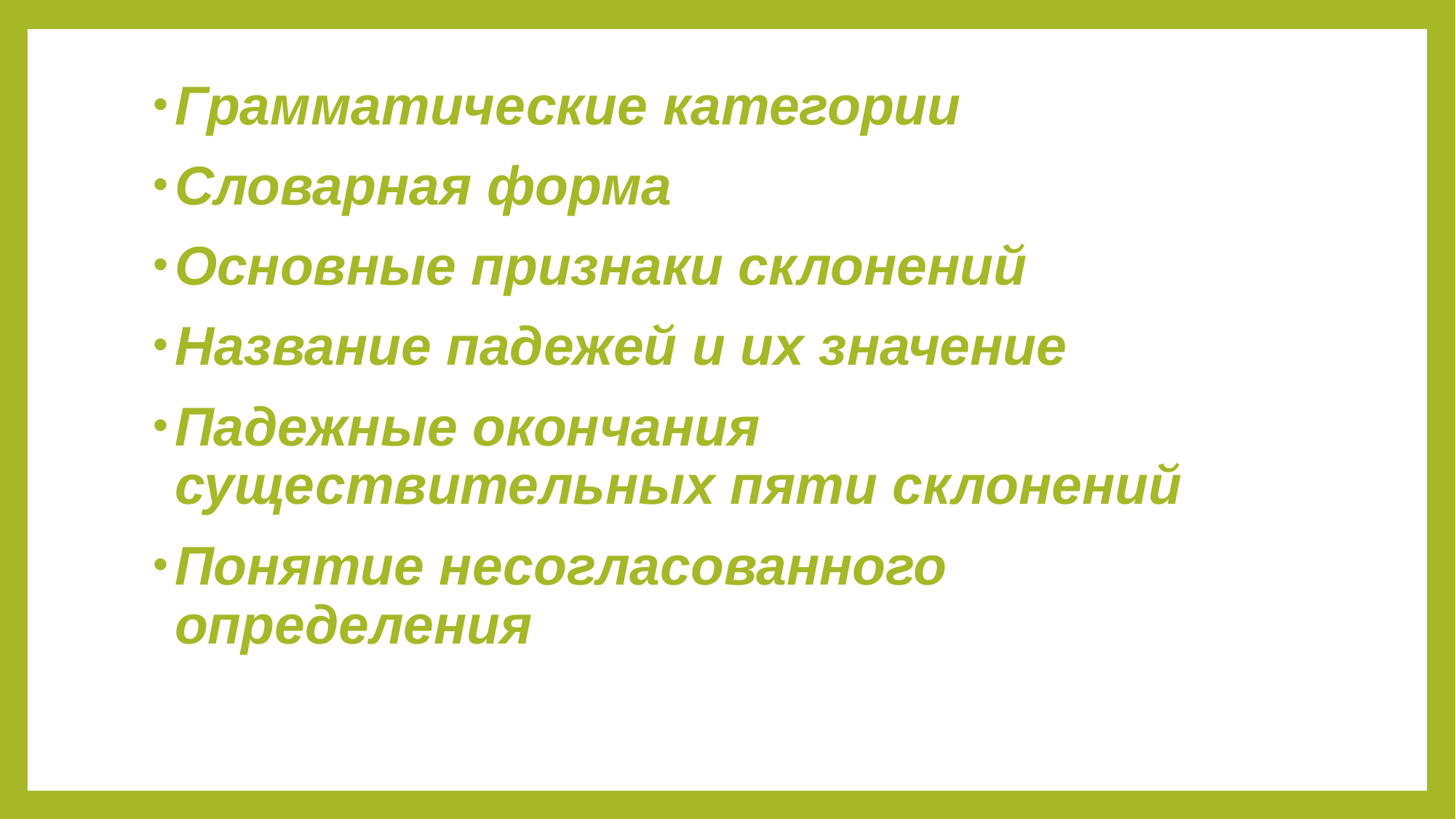

Грамматические категории
Словарная форма
Основные признаки склонений
Название падежей и их значение
Падежные окончания существительных пяти склонений
Понятие несогласованного определения